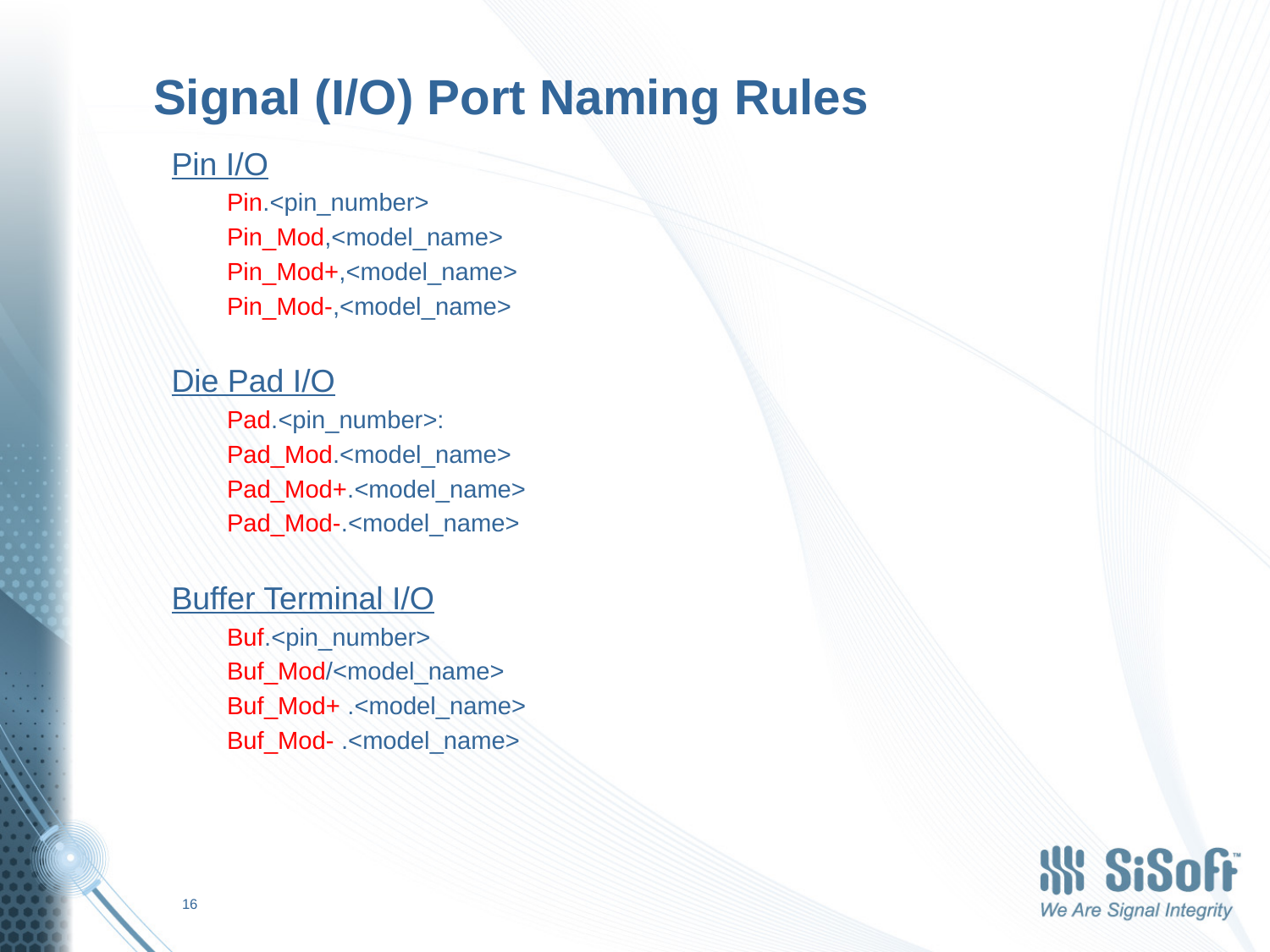

# Signal (I/O) Port Naming Rules
Pin I/O
Pin.<pin_number>
Pin_Mod,<model_name>
Pin_Mod+,<model_name>
Pin_Mod-,<model_name>

Die Pad I/O
Pad.<pin_number>:
Pad_Mod.<model_name>
Pad_Mod+.<model_name>
Pad_Mod-.<model_name>

Buffer Terminal I/O
Buf.<pin_number>
Buf_Mod/<model_name>
Buf_Mod+ .<model_name>
Buf_Mod- .<model_name>

16